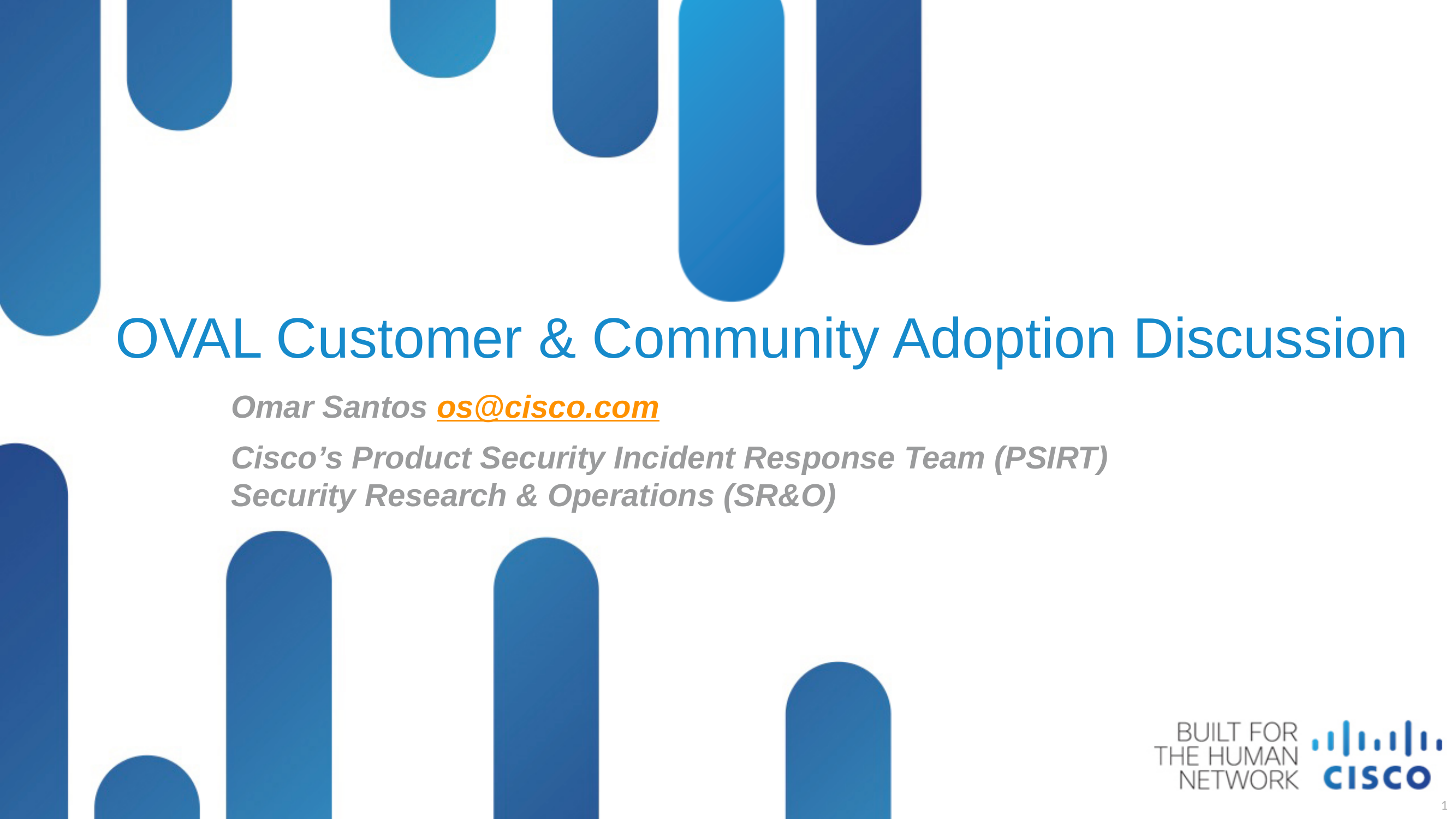

# OVAL Customer & Community Adoption Discussion
Omar Santos os@cisco.com
Cisco’s Product Security Incident Response Team (PSIRT)
Security Research & Operations (SR&O)
1